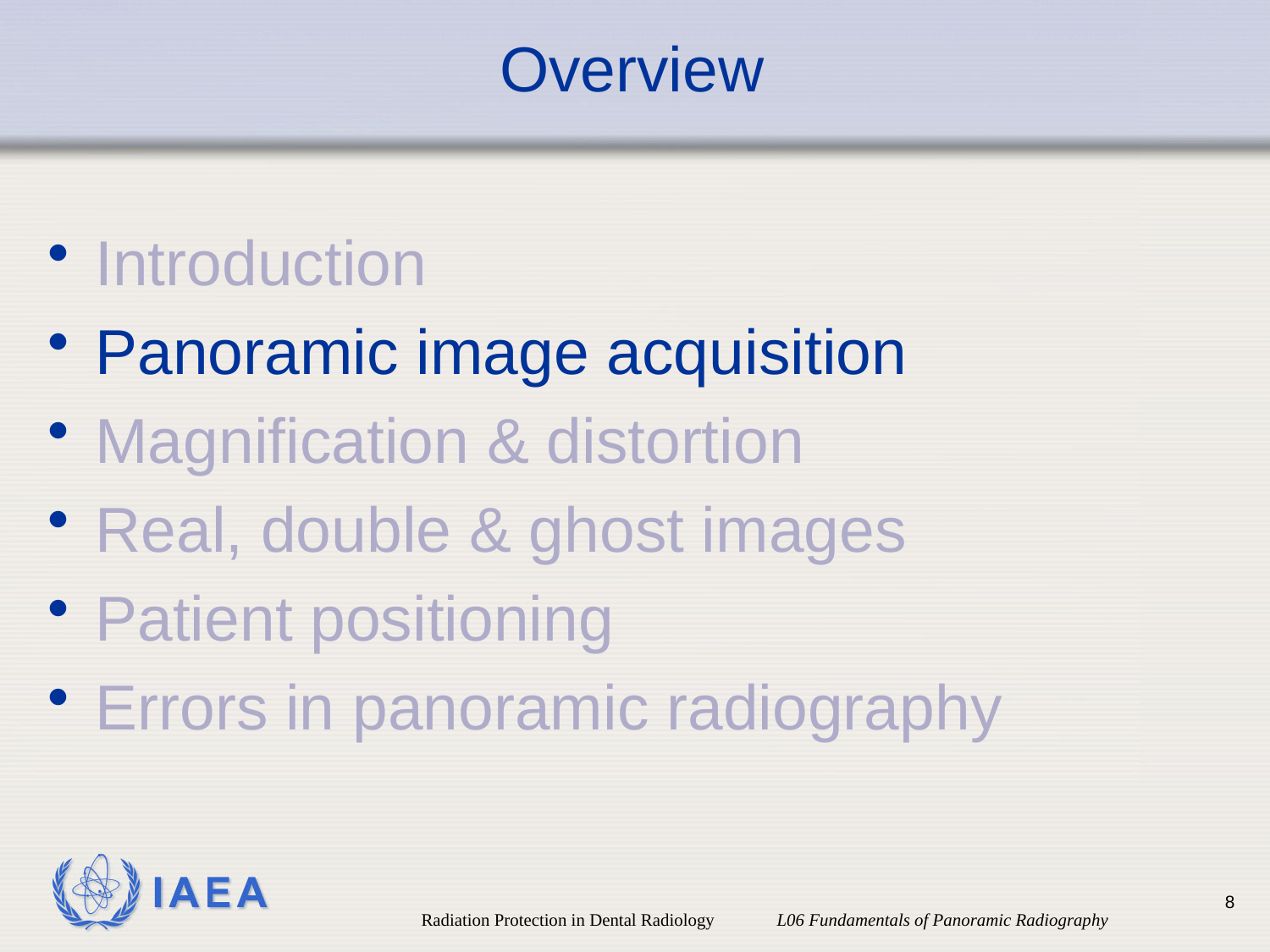

# Overview
Introduction
Panoramic image acquisition
Magnification & distortion
Real, double & ghost images
Patient positioning
Errors in panoramic radiography

8
Radiation Protection in Dental Radiology              L06 Fundamentals of Panoramic Radiography